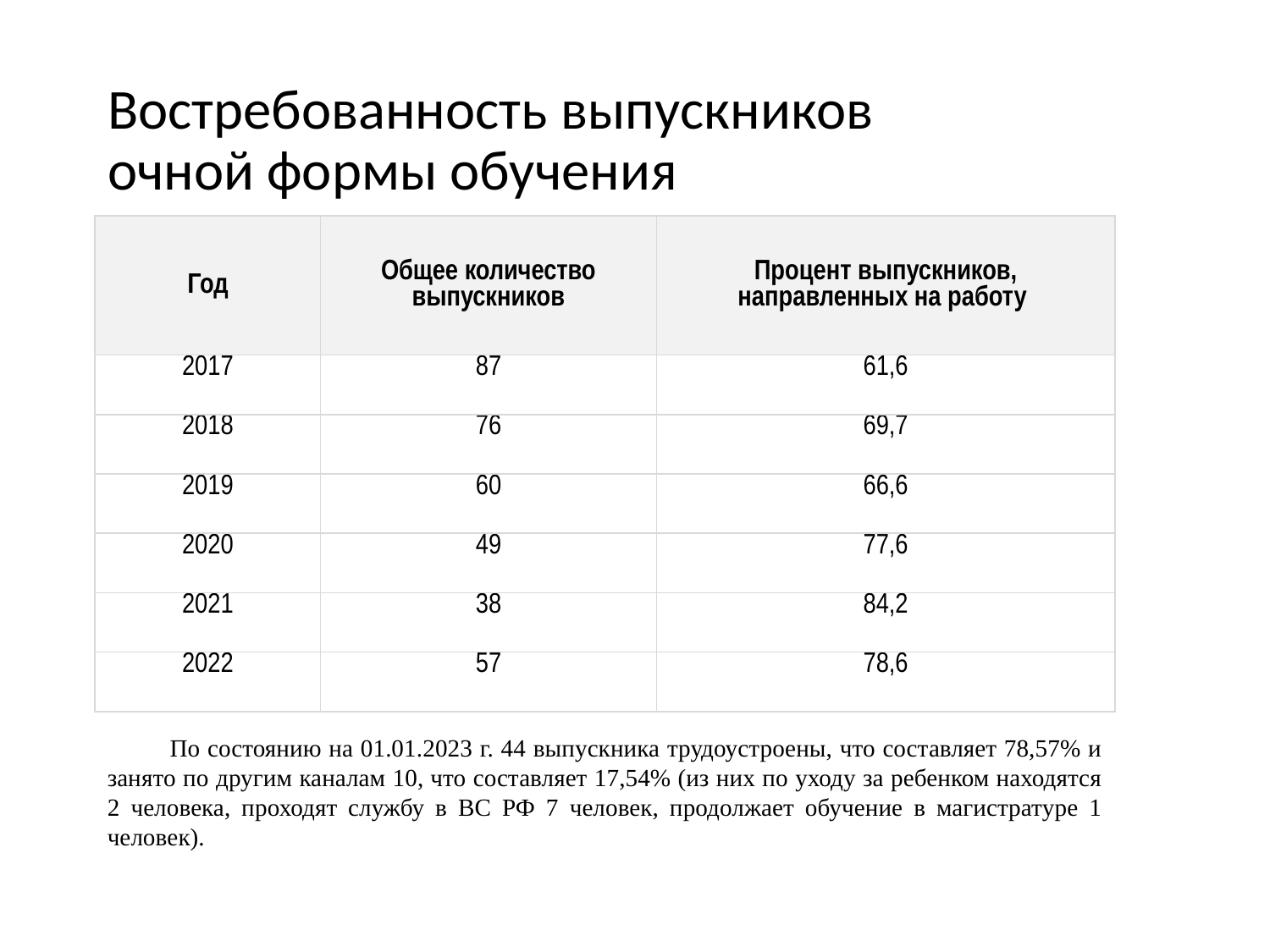

# Востребованность выпускников очной формы обучения
| Год | Общее количество выпускников | Процент выпускников, направленных на работу |
| --- | --- | --- |
| 2017 | 87 | 61,6 |
| 2018 | 76 | 69,7 |
| 2019 | 60 | 66,6 |
| 2020 | 49 | 77,6 |
| 2021 | 38 | 84,2 |
| 2022 | 57 | 78,6 |
По состоянию на 01.01.2023 г. 44 выпускника трудоустроены, что составляет 78,57% и занято по другим каналам 10, что составляет 17,54% (из них по уходу за ребенком находятся 2 человека, проходят службу в ВС РФ 7 человек, продолжает обучение в магистратуре 1 человек).